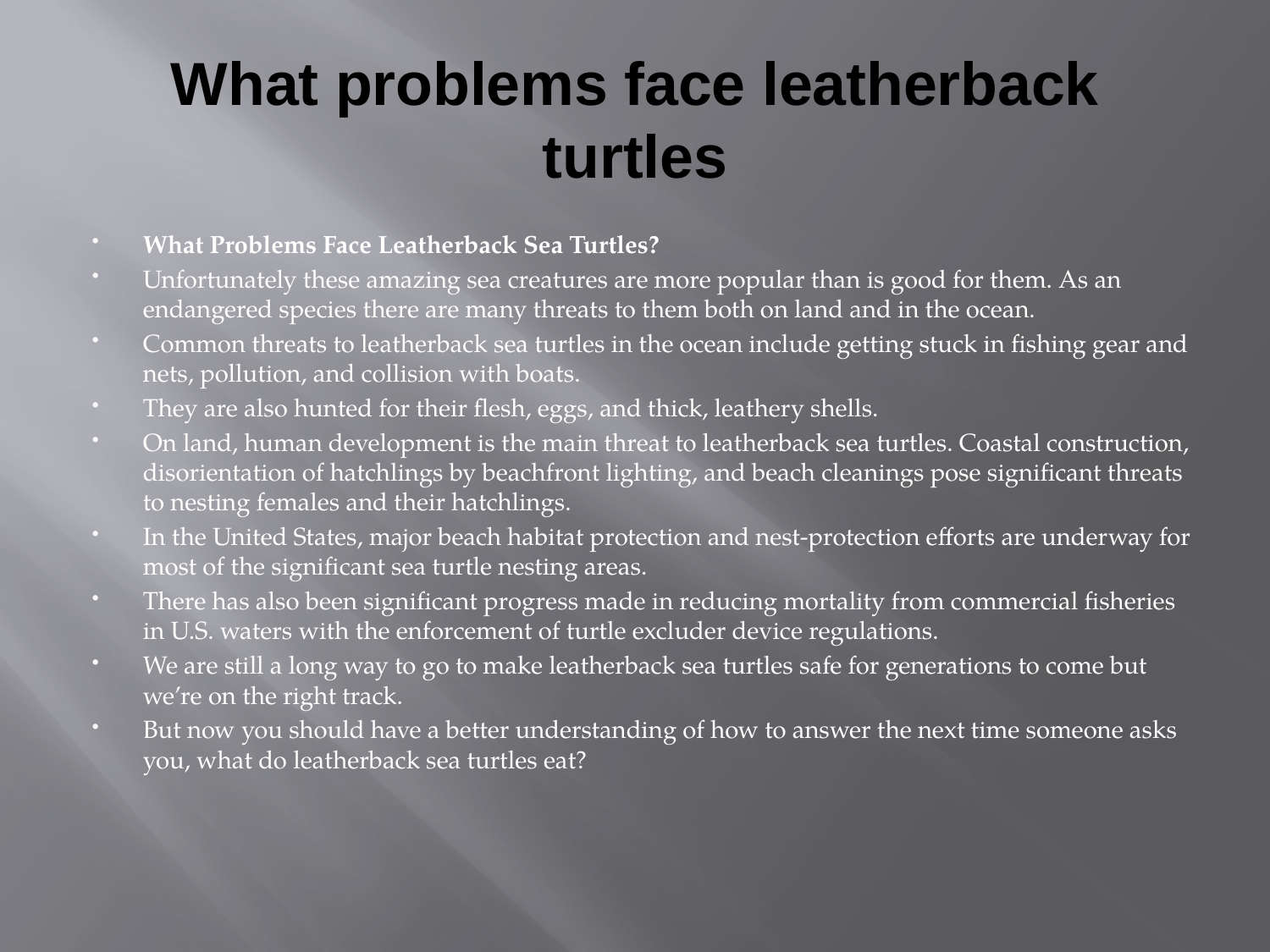

# What problems face leatherback turtles
What Problems Face Leatherback Sea Turtles?
Unfortunately these amazing sea creatures are more popular than is good for them. As an endangered species there are many threats to them both on land and in the ocean.
Common threats to leatherback sea turtles in the ocean include getting stuck in fishing gear and nets, pollution, and collision with boats.
They are also hunted for their flesh, eggs, and thick, leathery shells.
On land, human development is the main threat to leatherback sea turtles. Coastal construction, disorientation of hatchlings by beachfront lighting, and beach cleanings pose significant threats to nesting females and their hatchlings.
In the United States, major beach habitat protection and nest-protection efforts are underway for most of the significant sea turtle nesting areas.
There has also been significant progress made in reducing mortality from commercial fisheries in U.S. waters with the enforcement of turtle excluder device regulations.
We are still a long way to go to make leatherback sea turtles safe for generations to come but we’re on the right track.
But now you should have a better understanding of how to answer the next time someone asks you, what do leatherback sea turtles eat?